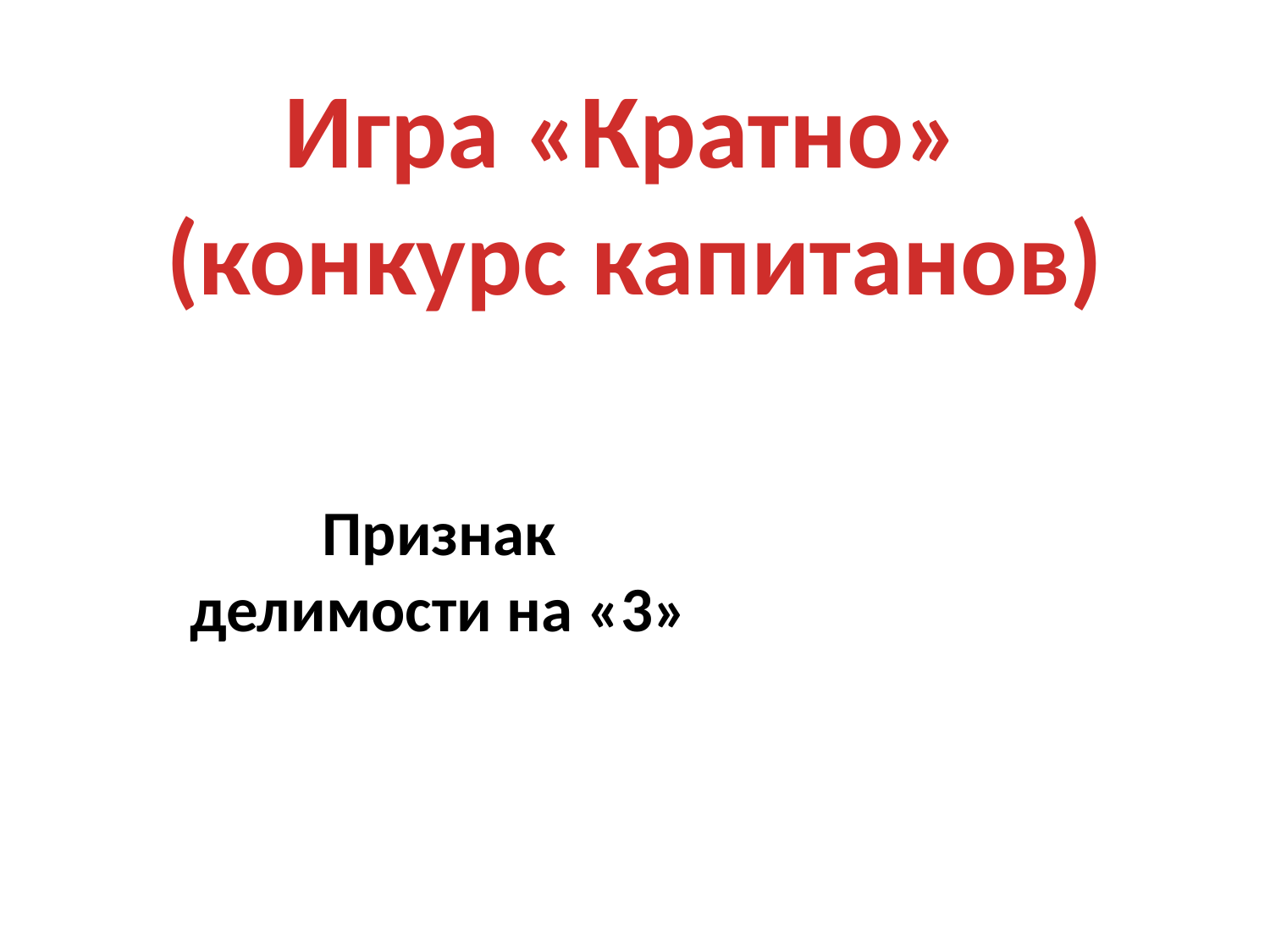

Игра «Кратно»
(конкурс капитанов)
Признак делимости на «3»